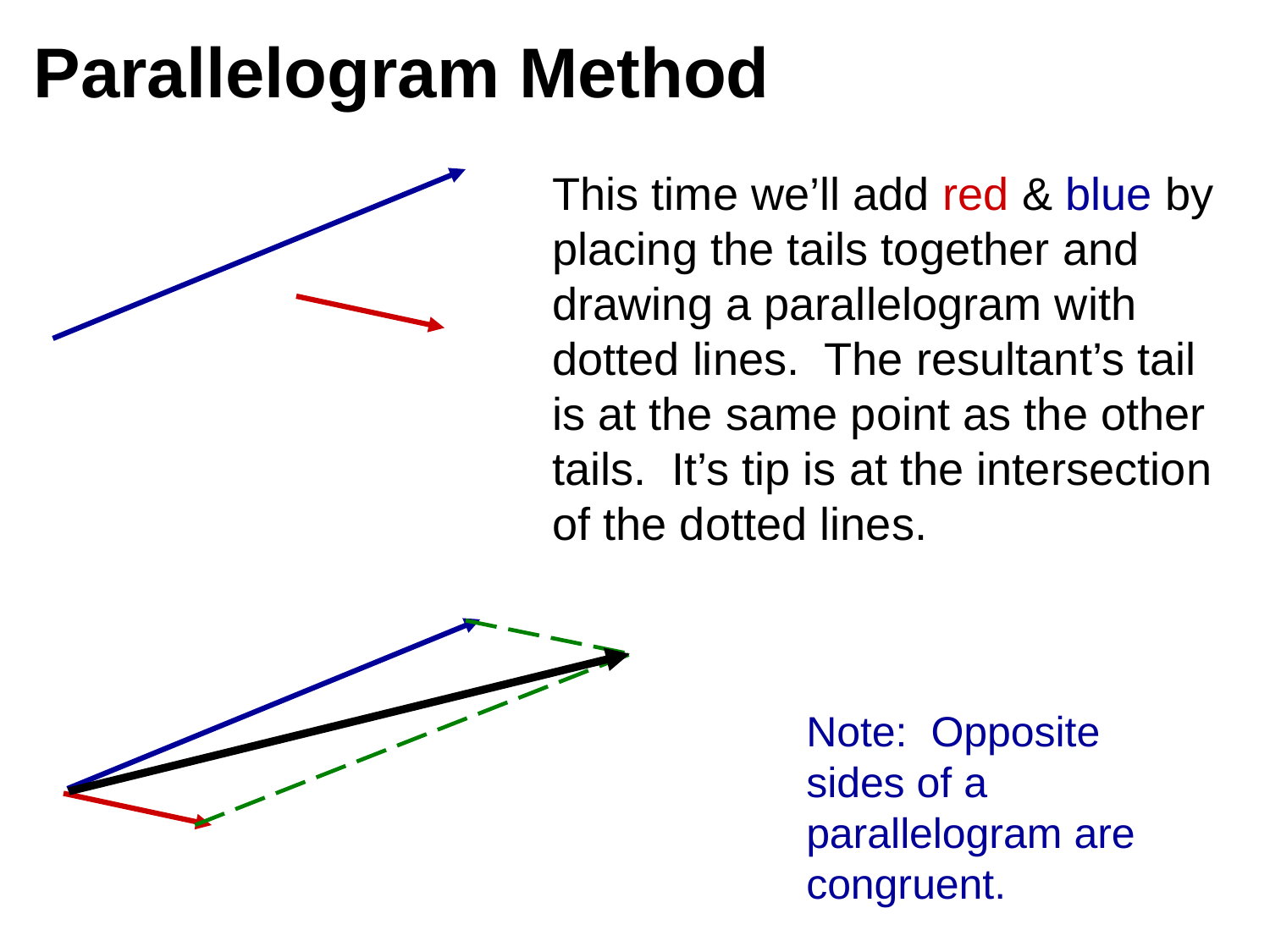

# Parallelogram Method
This time we’ll add red & blue by placing the tails together and drawing a parallelogram with dotted lines.  The resultant’s tail is at the same point as the other tails.  It’s tip is at the intersection of the dotted lines.

Note:  Opposite sides of a parallelogram are congruent.